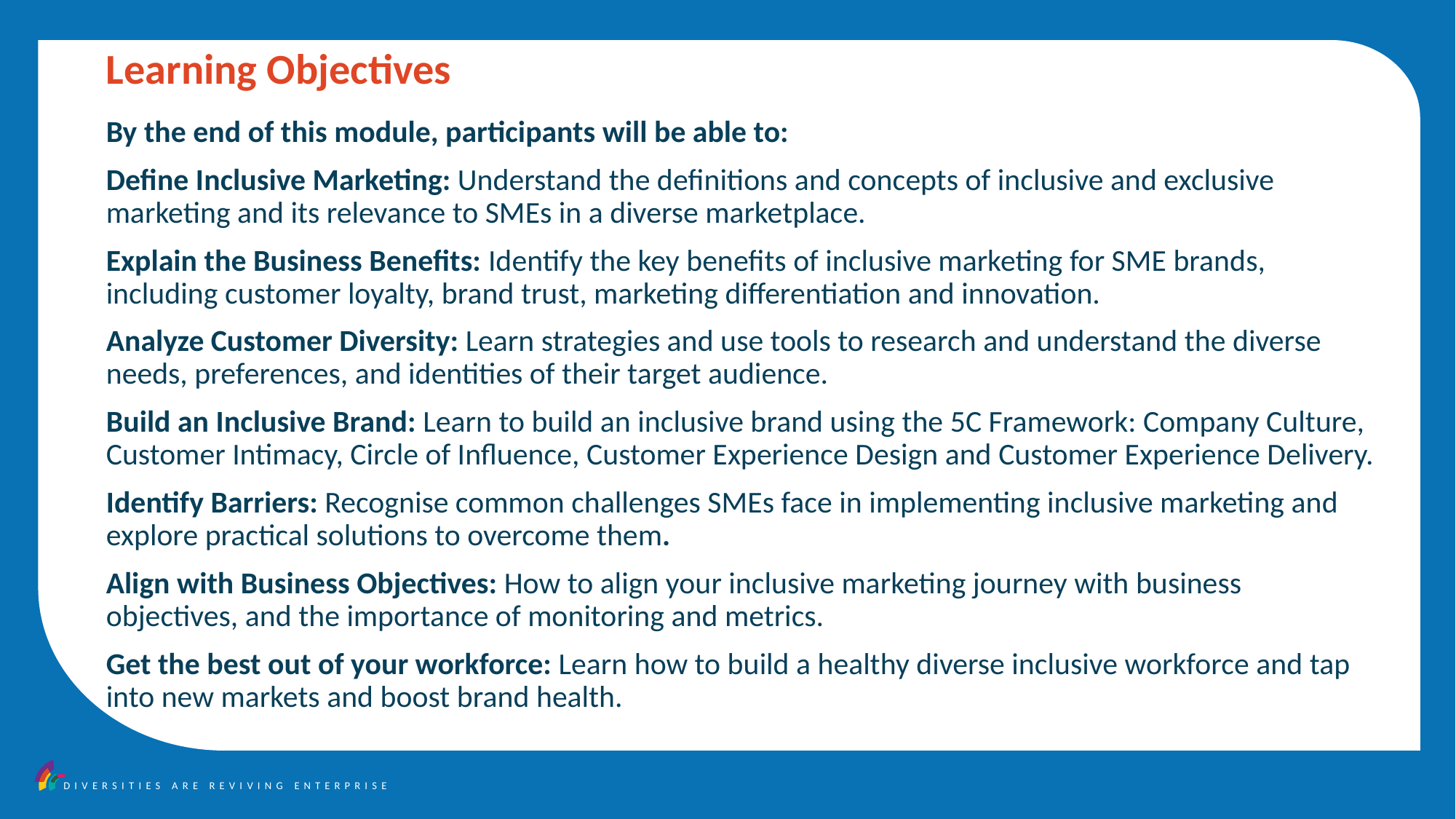

Learning Objectives
By the end of this module, participants will be able to:
Define Inclusive Marketing: Understand the definitions and concepts of inclusive and exclusive marketing and its relevance to SMEs in a diverse marketplace.
Explain the Business Benefits: Identify the key benefits of inclusive marketing for SME brands, including customer loyalty, brand trust, marketing differentiation and innovation.
Analyze Customer Diversity: Learn strategies and use tools to research and understand the diverse needs, preferences, and identities of their target audience.
Build an Inclusive Brand: Learn to build an inclusive brand using the 5C Framework: Company Culture, Customer Intimacy, Circle of Influence, Customer Experience Design and Customer Experience Delivery.
Identify Barriers: Recognise common challenges SMEs face in implementing inclusive marketing and explore practical solutions to overcome them.
Align with Business Objectives: How to align your inclusive marketing journey with business objectives, and the importance of monitoring and metrics.
Get the best out of your workforce: Learn how to build a healthy diverse inclusive workforce and tap into new markets and boost brand health.